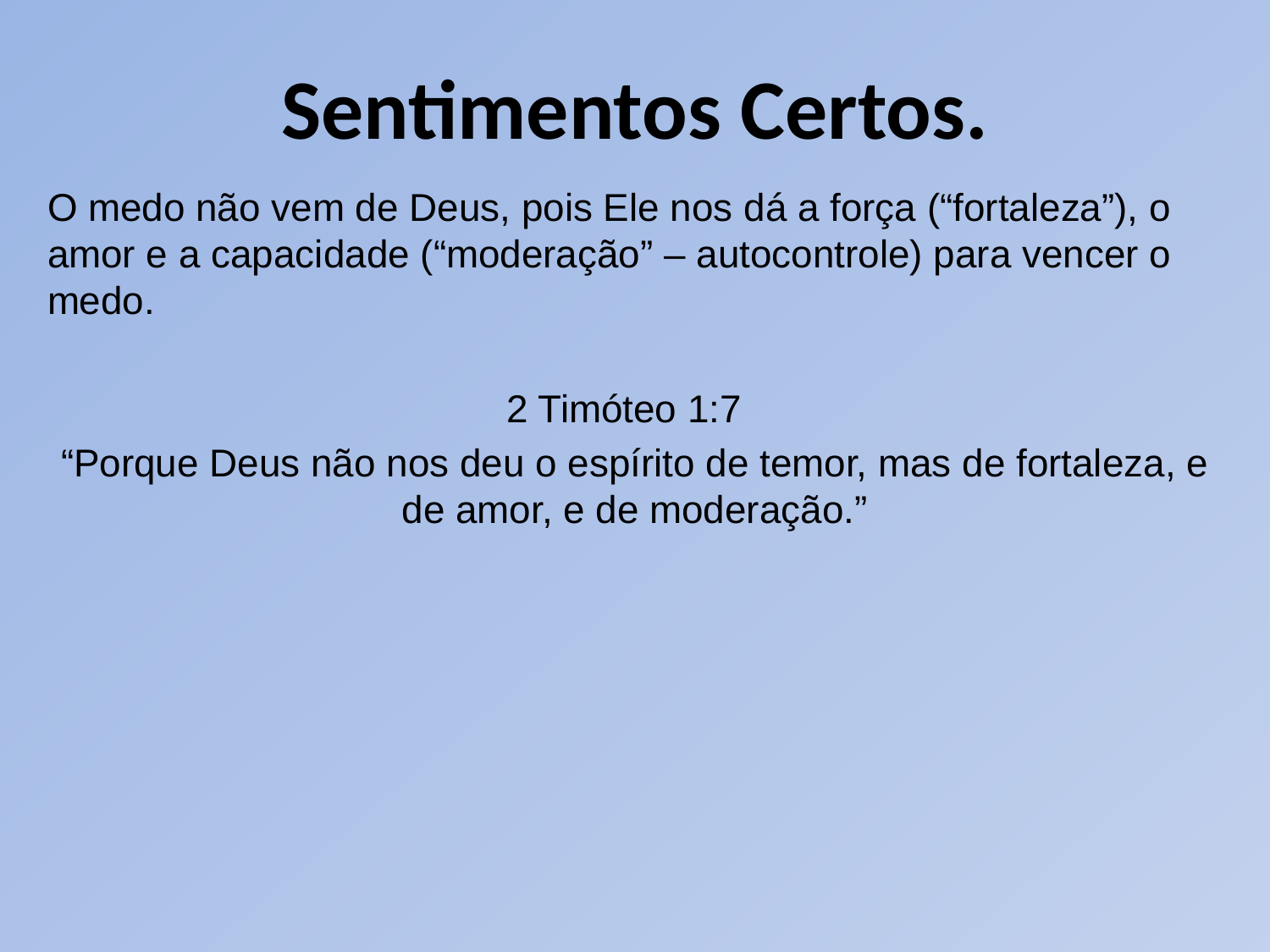

Sentimentos Certos.
O medo não vem de Deus, pois Ele nos dá a força (“fortaleza”), o amor e a capacidade (“moderação” – autocontrole) para vencer o medo.

2 Timóteo 1:7
“Porque Deus não nos deu o espírito de temor, mas de fortaleza, e de amor, e de moderação.”